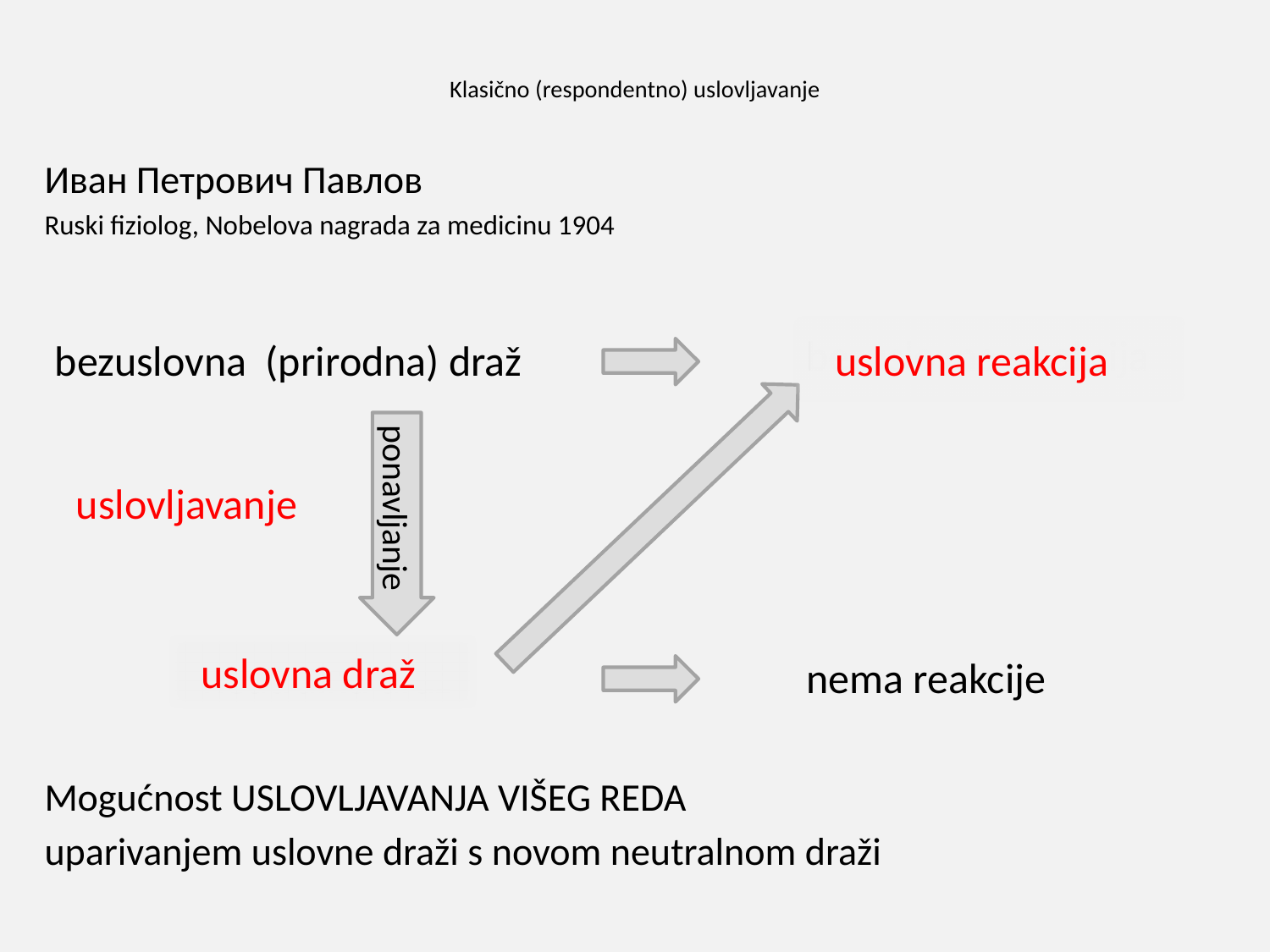

# Klasično (respondentno) uslovljavanje
Иван Петрович Павлов
Ruski fiziolog, Nobelova nagrada za medicinu 1904

Mogućnost USLOVLJAVANJA VIŠEG REDA
uparivanjem uslovne draži s novom neutralnom draži

   uslovna reakcija
bezuslovna  (prirodna) draž
bezuslovna  reakcija

ponavljanje
uslovljavanje

  uslovna draž
neutralna draž
nema reakcije